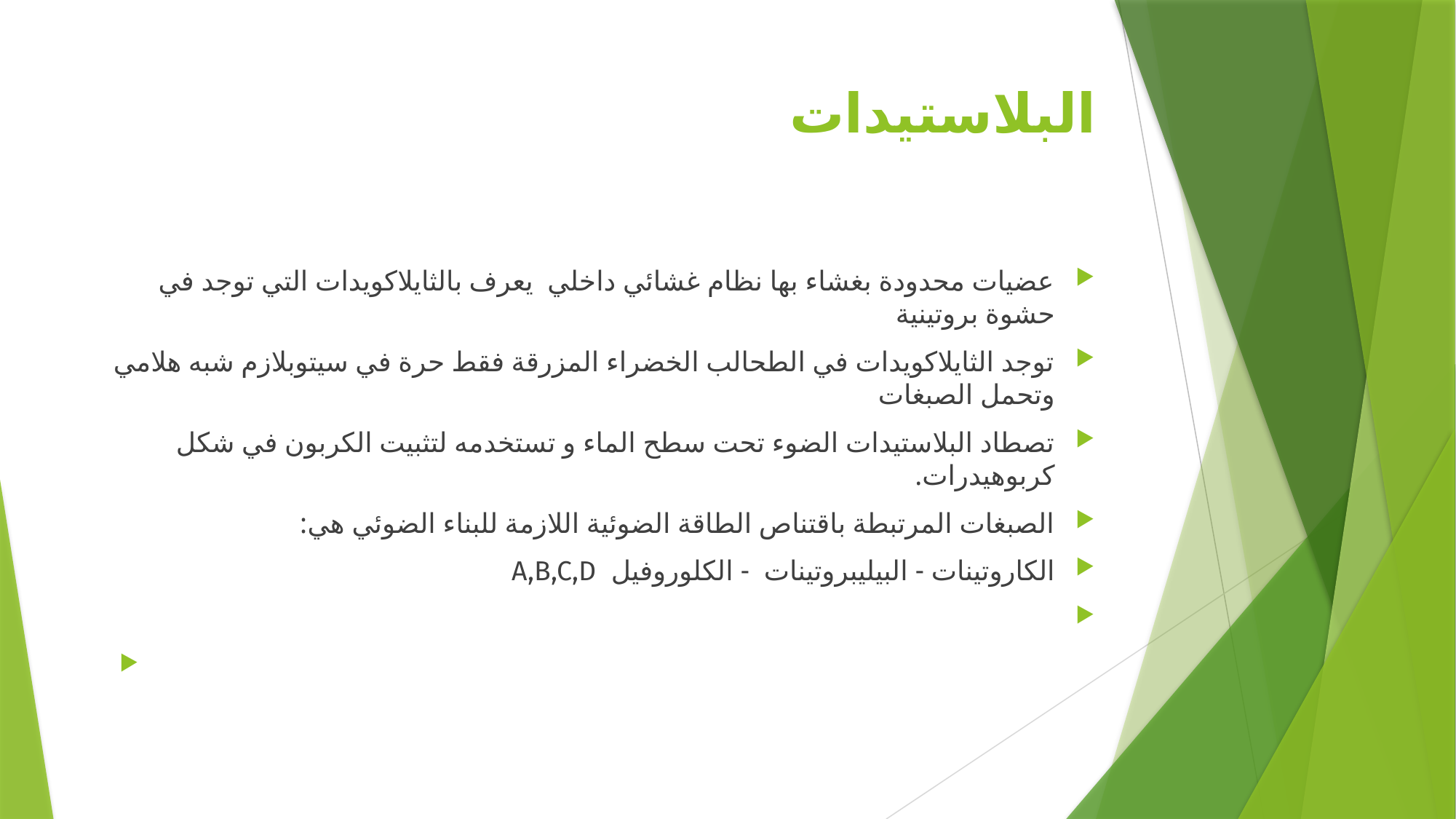

# البلاستيدات
عضيات محدودة بغشاء بها نظام غشائي داخلي  يعرف بالثايلاكويدات التي توجد في حشوة بروتينية
توجد الثايلاكويدات في الطحالب الخضراء المزرقة فقط حرة في سيتوبلازم شبه هلامي وتحمل الصبغات
تصطاد البلاستيدات الضوء تحت سطح الماء و تستخدمه لتثبيت الكربون في شكل كربوهيدرات.
الصبغات المرتبطة باقتناص الطاقة الضوئية اللازمة للبناء الضوئي هي:
الكاروتينات - البيليبروتينات  - الكلوروفيل  A,B,C,D